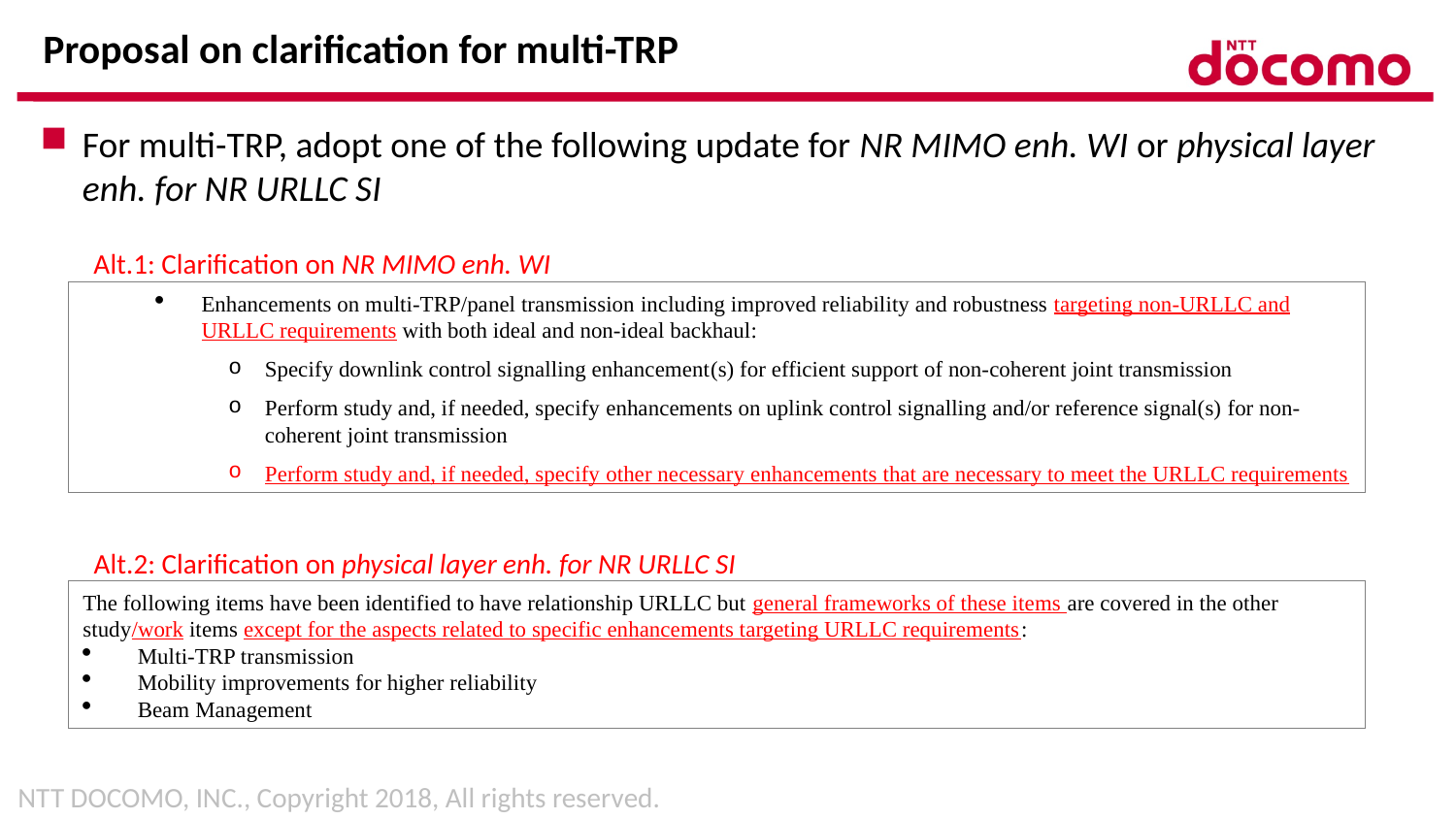

# Proposal on clarification for multi-TRP
For multi-TRP, adopt one of the following update for NR MIMO enh. WI or physical layer enh. for NR URLLC SI
Alt.1: Clarification on NR MIMO enh. WI
Enhancements on multi-TRP/panel transmission including improved reliability and robustness targeting non-URLLC and URLLC requirements with both ideal and non-ideal backhaul:
Specify downlink control signalling enhancement(s) for efficient support of non-coherent joint transmission
Perform study and, if needed, specify enhancements on uplink control signalling and/or reference signal(s) for non-coherent joint transmission
Perform study and, if needed, specify other necessary enhancements that are necessary to meet the URLLC requirements
Alt.2: Clarification on physical layer enh. for NR URLLC SI
The following items have been identified to have relationship URLLC but general frameworks of these items are covered in the other study/work items except for the aspects related to specific enhancements targeting URLLC requirements:
Multi-TRP transmission
Mobility improvements for higher reliability
Beam Management